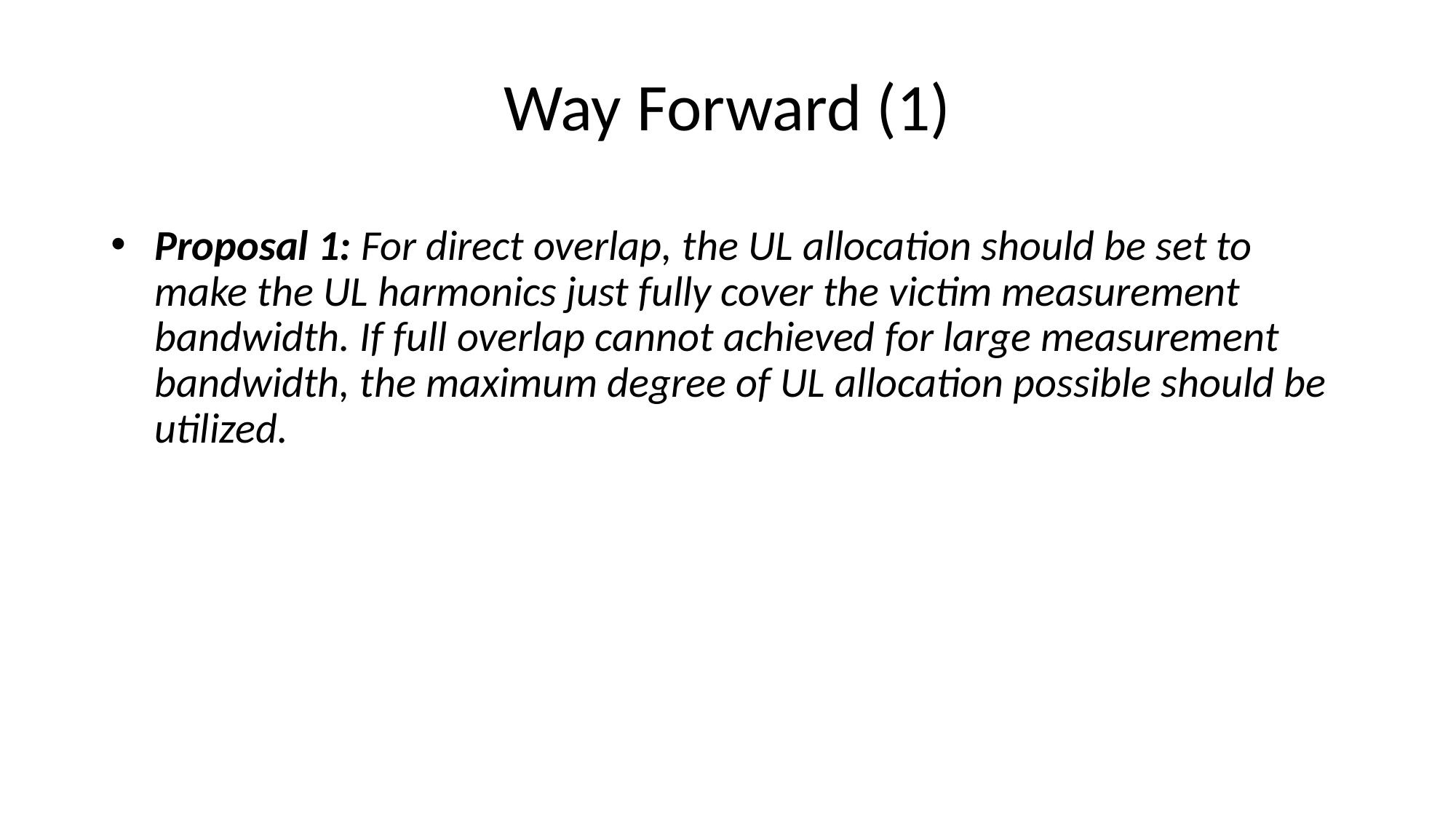

# Way Forward (1)
Proposal 1: For direct overlap, the UL allocation should be set to make the UL harmonics just fully cover the victim measurement bandwidth. If full overlap cannot achieved for large measurement bandwidth, the maximum degree of UL allocation possible should be utilized.